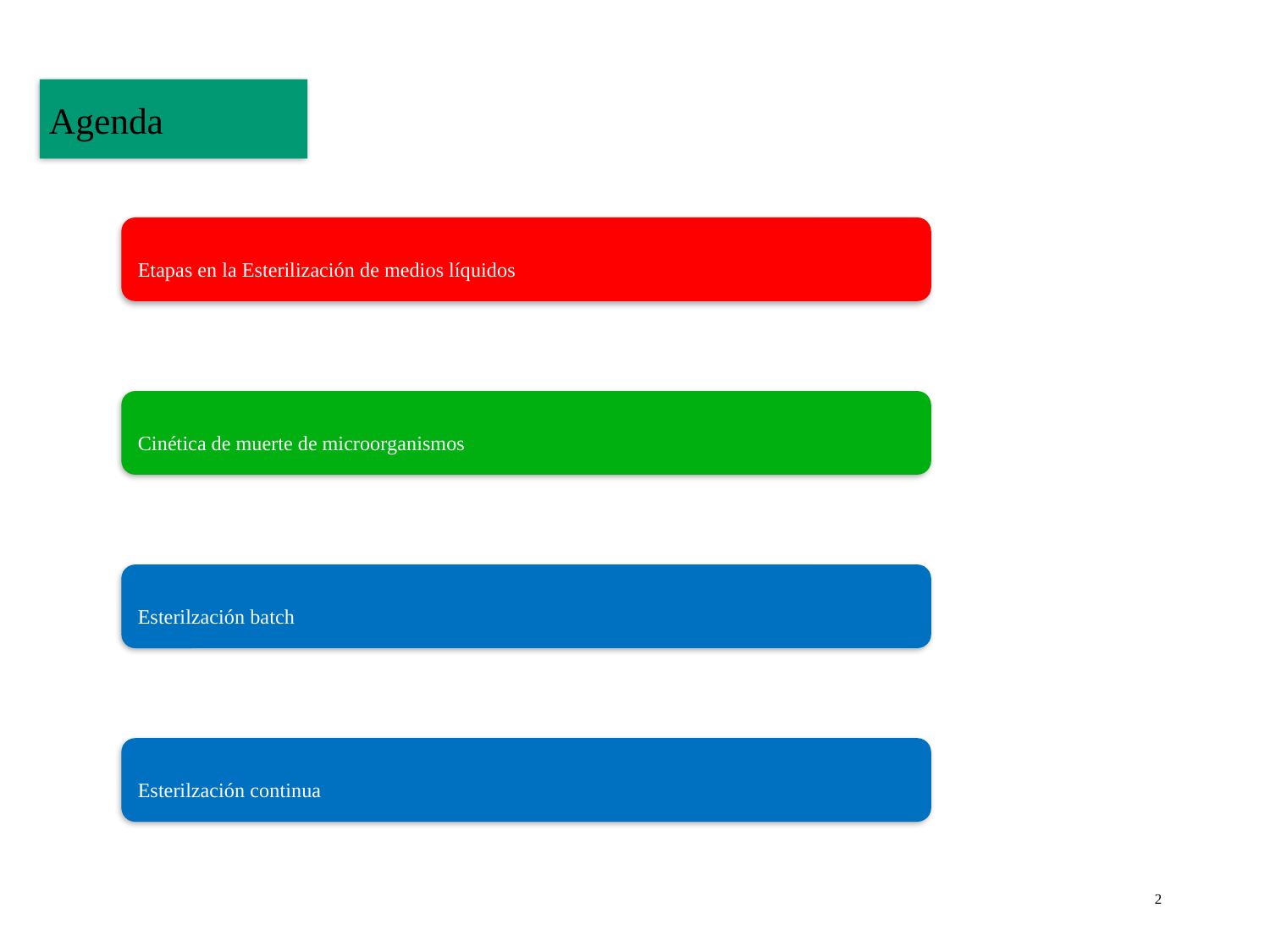

Agenda

Etapas en la Esterilización de medios líquidos
Cinética de muerte de microorganismos
Esterilzación batch
Esterilzación continua
2